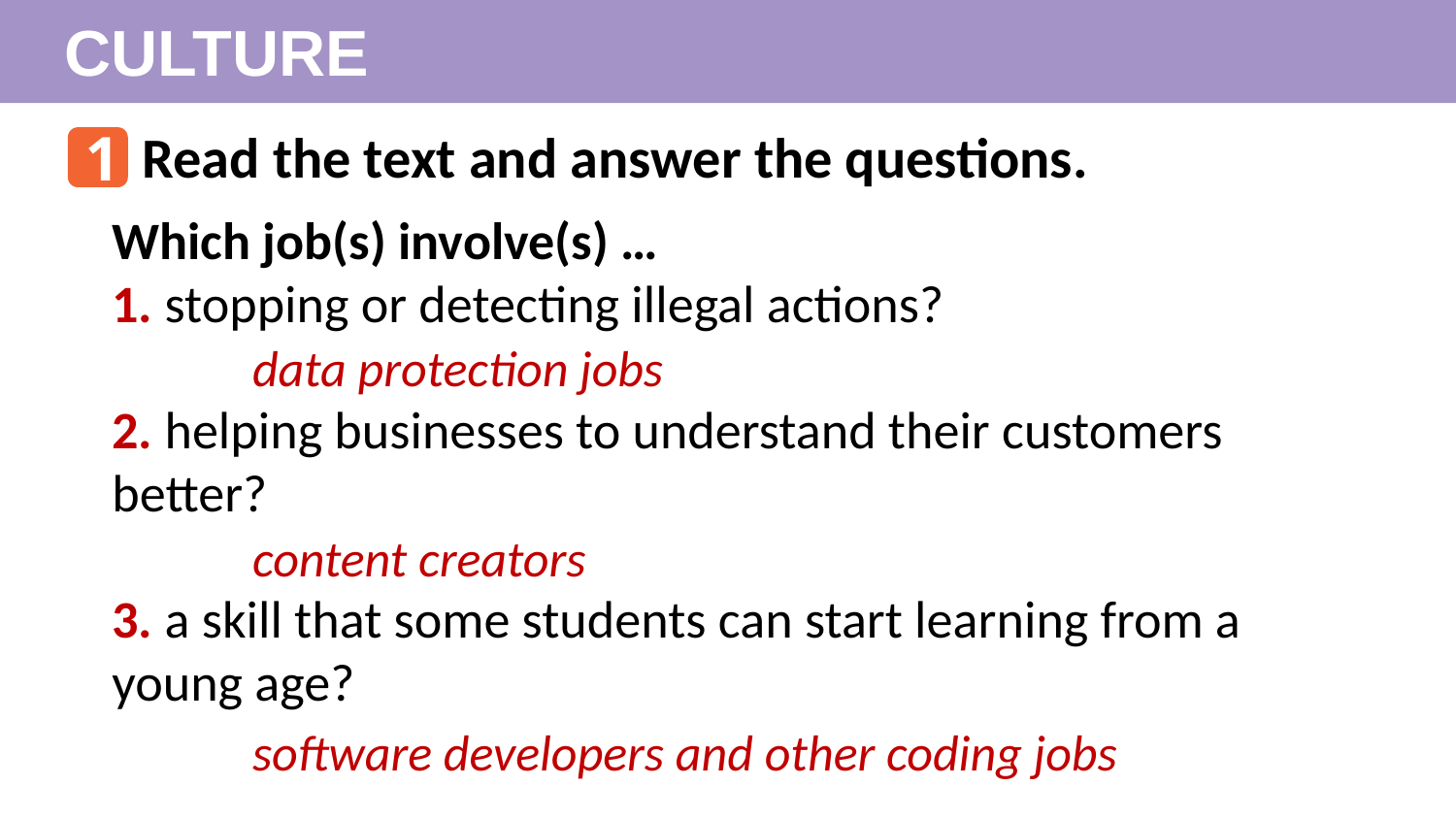

CULTURE
1
Read the text and answer the questions.

Which job(s) involve(s) …
1. stopping or detecting illegal actions?

2. helping businesses to understand their customers better?

3. a skill that some students can start learning from a young age?
data protection jobs
content creators
software developers and other coding jobs